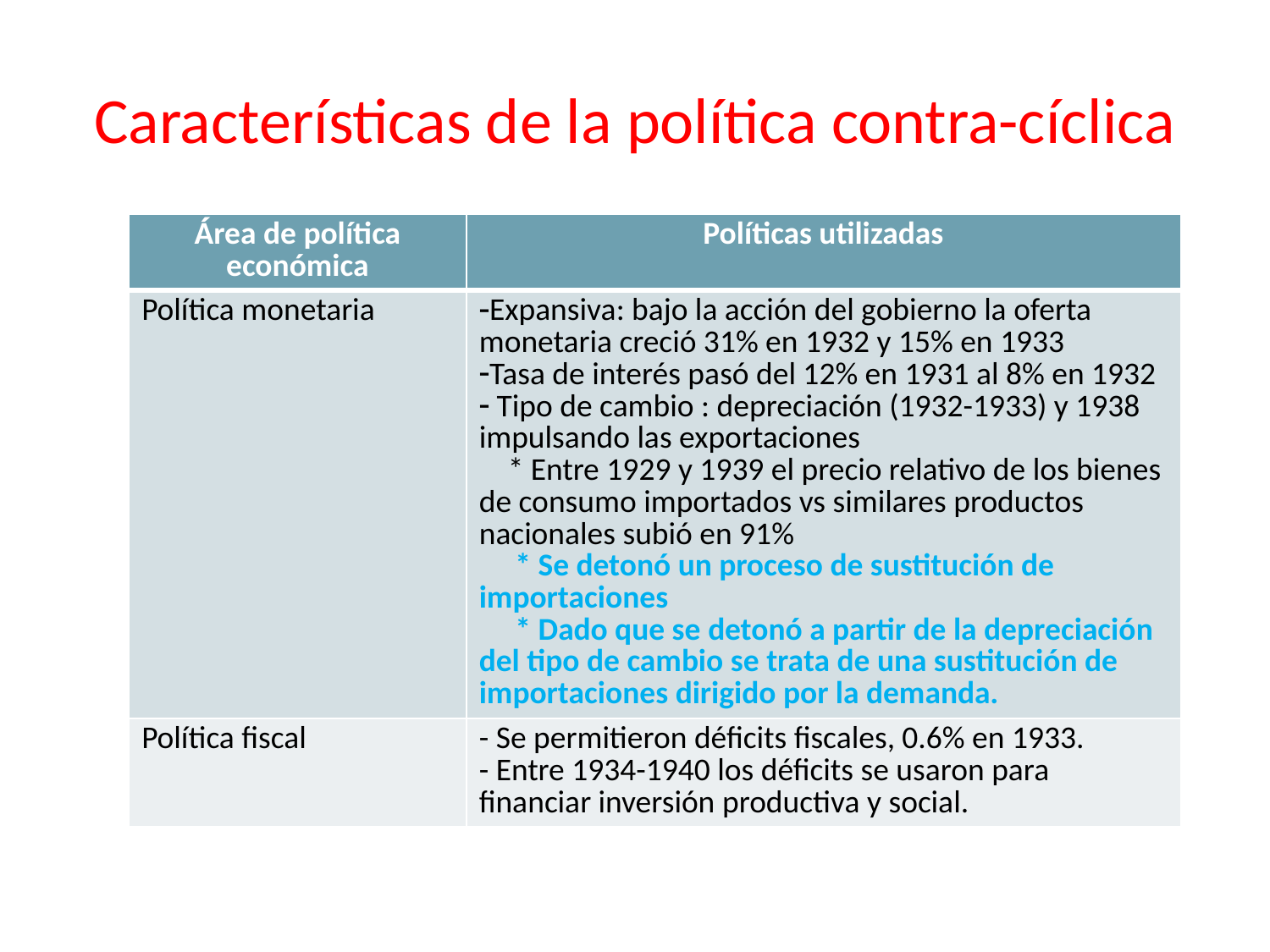

# Características de la política contra-cíclica
| Área de política económica | Políticas utilizadas |
| --- | --- |
| Política monetaria | Expansiva: bajo la acción del gobierno la oferta monetaria creció 31% en 1932 y 15% en 1933 Tasa de interés pasó del 12% en 1931 al 8% en 1932 Tipo de cambio : depreciación (1932-1933) y 1938 impulsando las exportaciones \* Entre 1929 y 1939 el precio relativo de los bienes de consumo importados vs similares productos nacionales subió en 91% \* Se detonó un proceso de sustitución de importaciones \* Dado que se detonó a partir de la depreciación del tipo de cambio se trata de una sustitución de importaciones dirigido por la demanda. |
| Política fiscal | - Se permitieron déficits fiscales, 0.6% en 1933. - Entre 1934-1940 los déficits se usaron para financiar inversión productiva y social. |